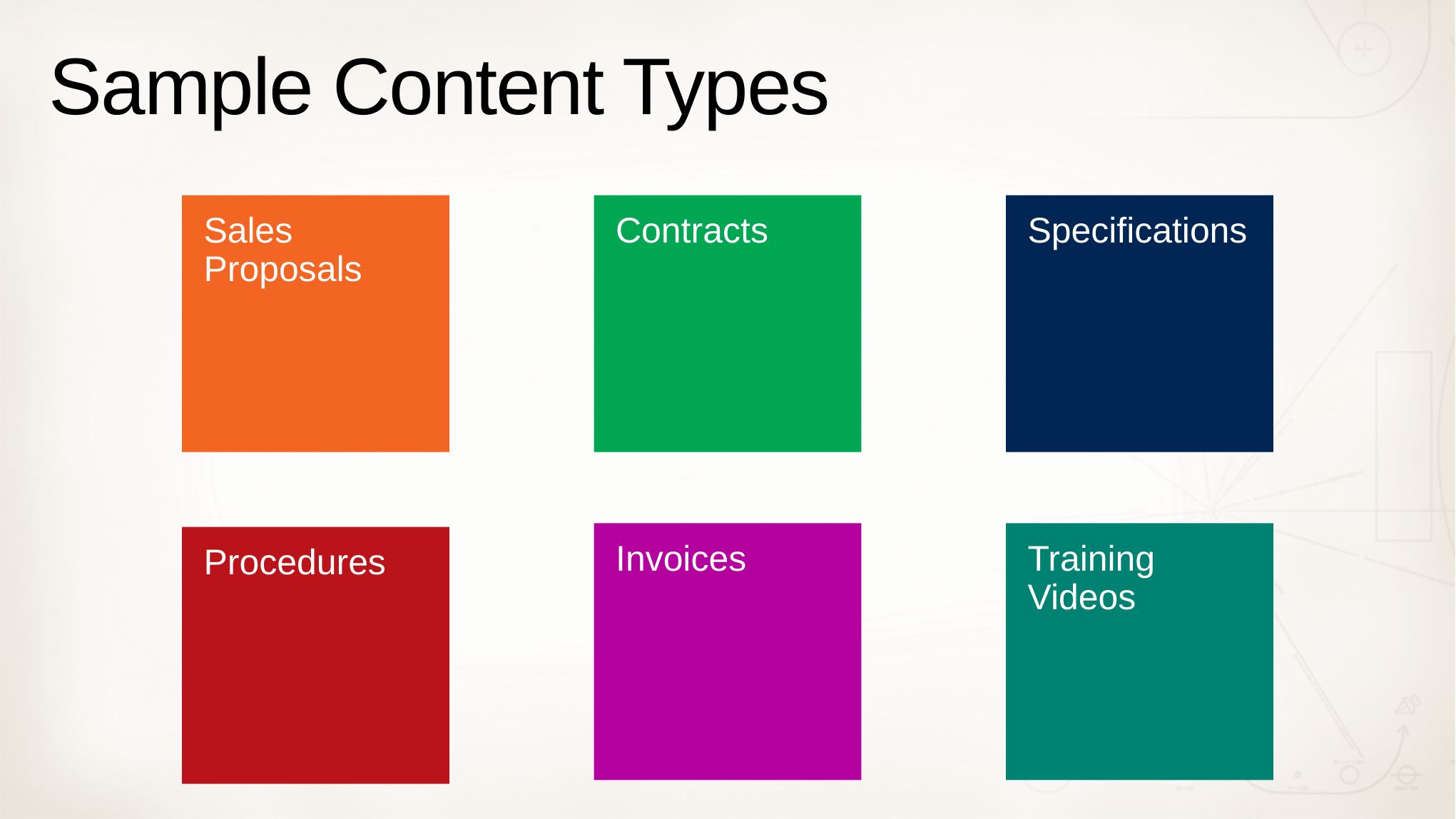

# Sample Content Types
Specifications
Contracts
Sales Proposals
Training Videos
Invoices
Procedures